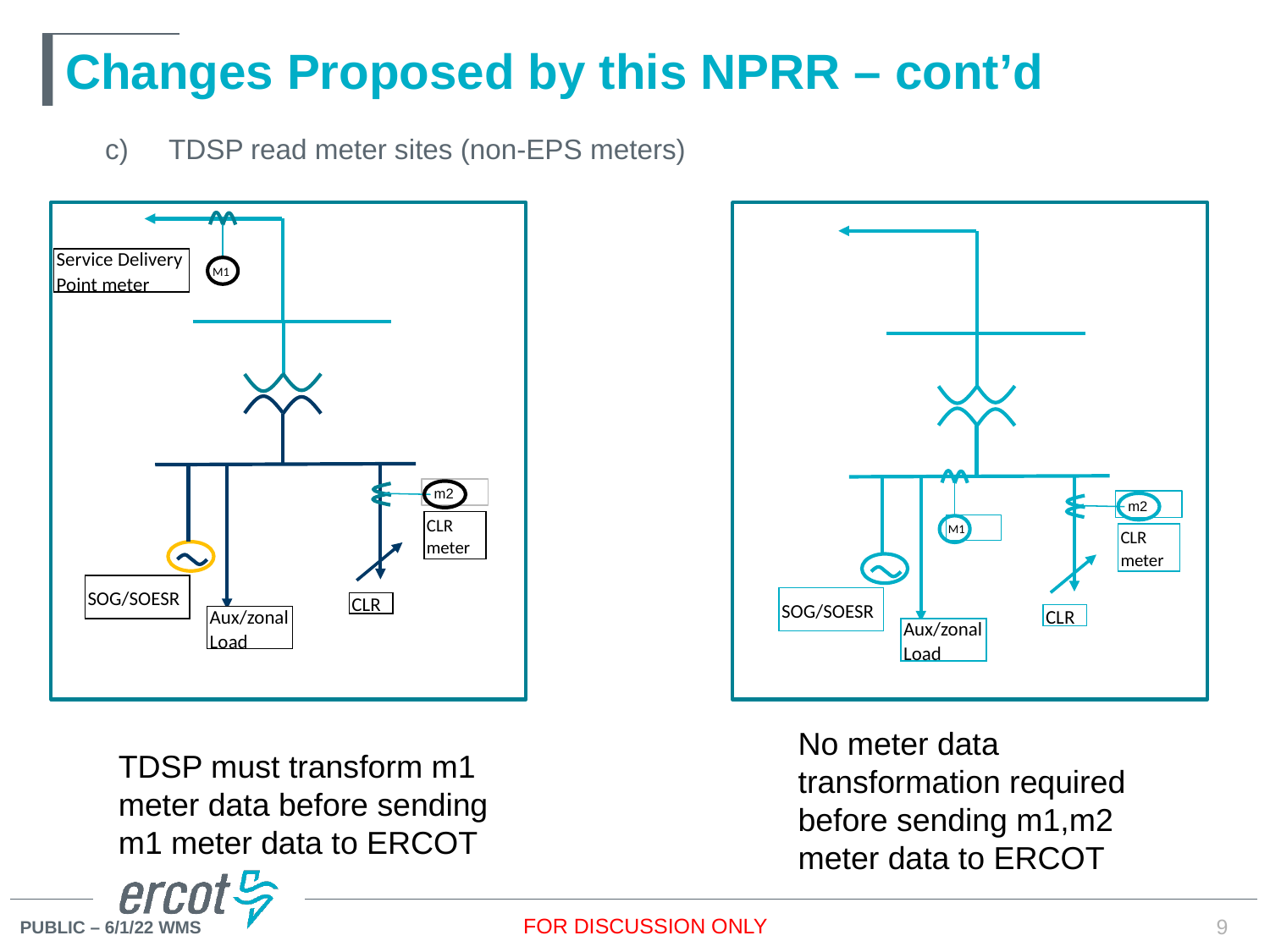

# Changes Proposed by this NPRR – cont’d
TDSP read meter sites (non-EPS meters)

M1
Service Delivery Point meter

SOG/SOESR
CLR
m2

CLR meter
Aux/zonal Load

M1
SOG/SOESR
CLR
m2

CLR meter
Aux/zonal Load

No meter data transformation required before sending m1,m2 meter data to ERCOT
TDSP must transform m1 meter data before sending m1 meter data to ERCOT
FOR DISCUSSION ONLY
9